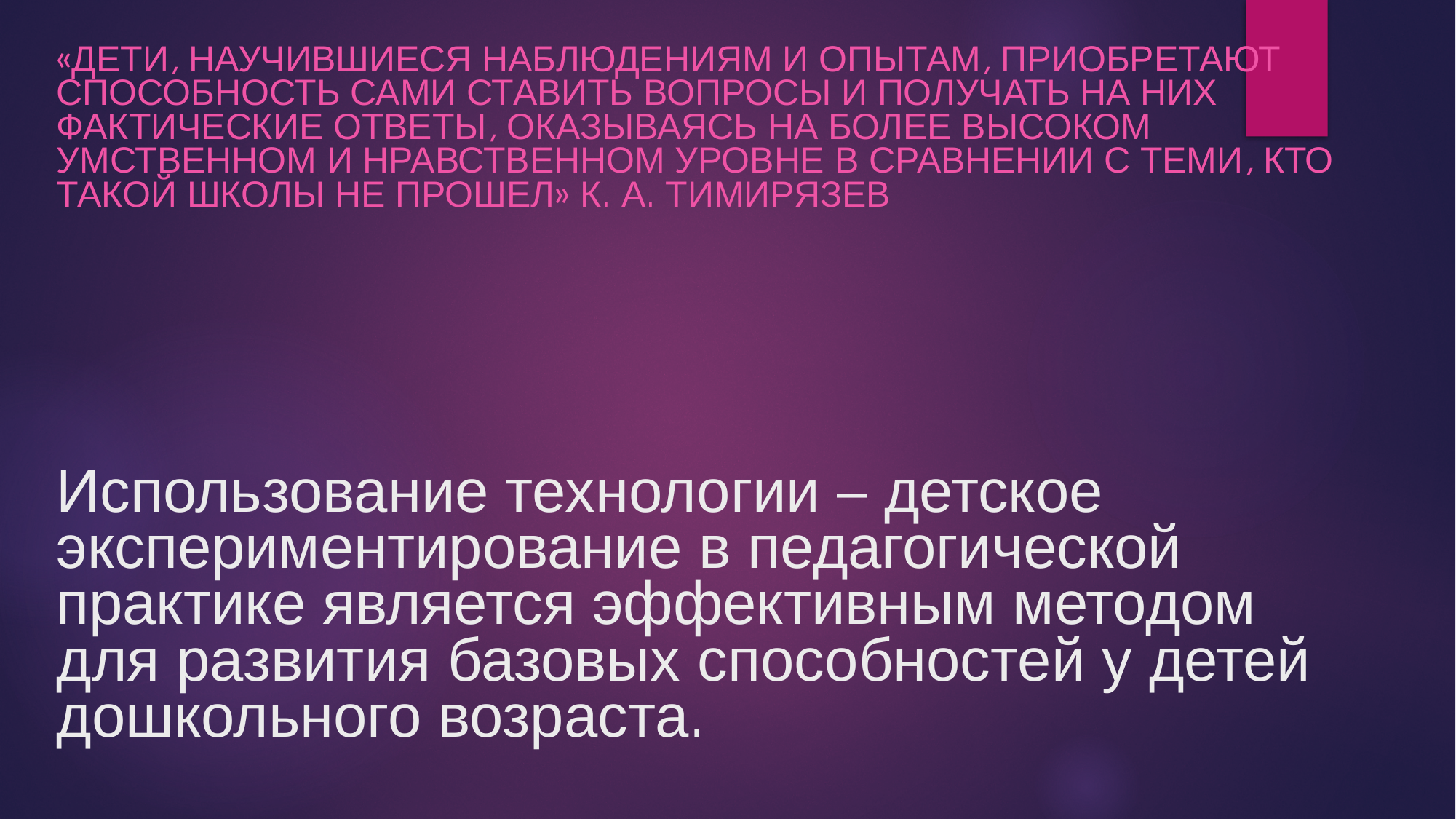

«Дети, научившиеся наблюдениям и опытам, приобретают способность сами ставить вопросы и получать на них фактические ответы, оказываясь на более высоком умственном и нравственном уровне в сравнении с теми, кто такой школы не прошел» К. А. Тимирязев
# Использование технологии – детское экспериментирование в педагогической практике является эффективным методом для развития базовых способностей у детей дошкольного возраста.